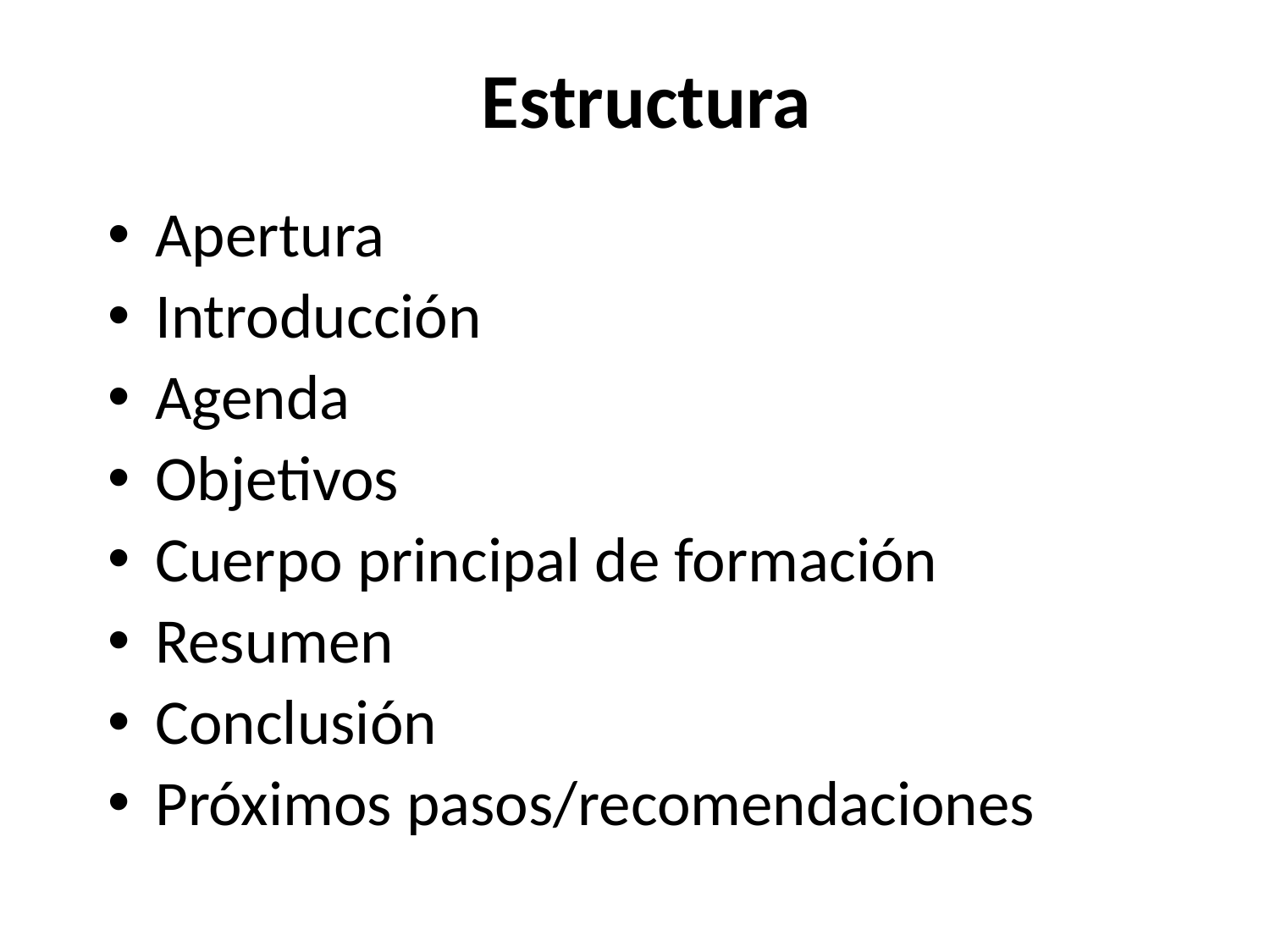

# Estructura
Apertura
Introducción
Agenda
Objetivos
Cuerpo principal de formación
Resumen
Conclusión
Próximos pasos/recomendaciones